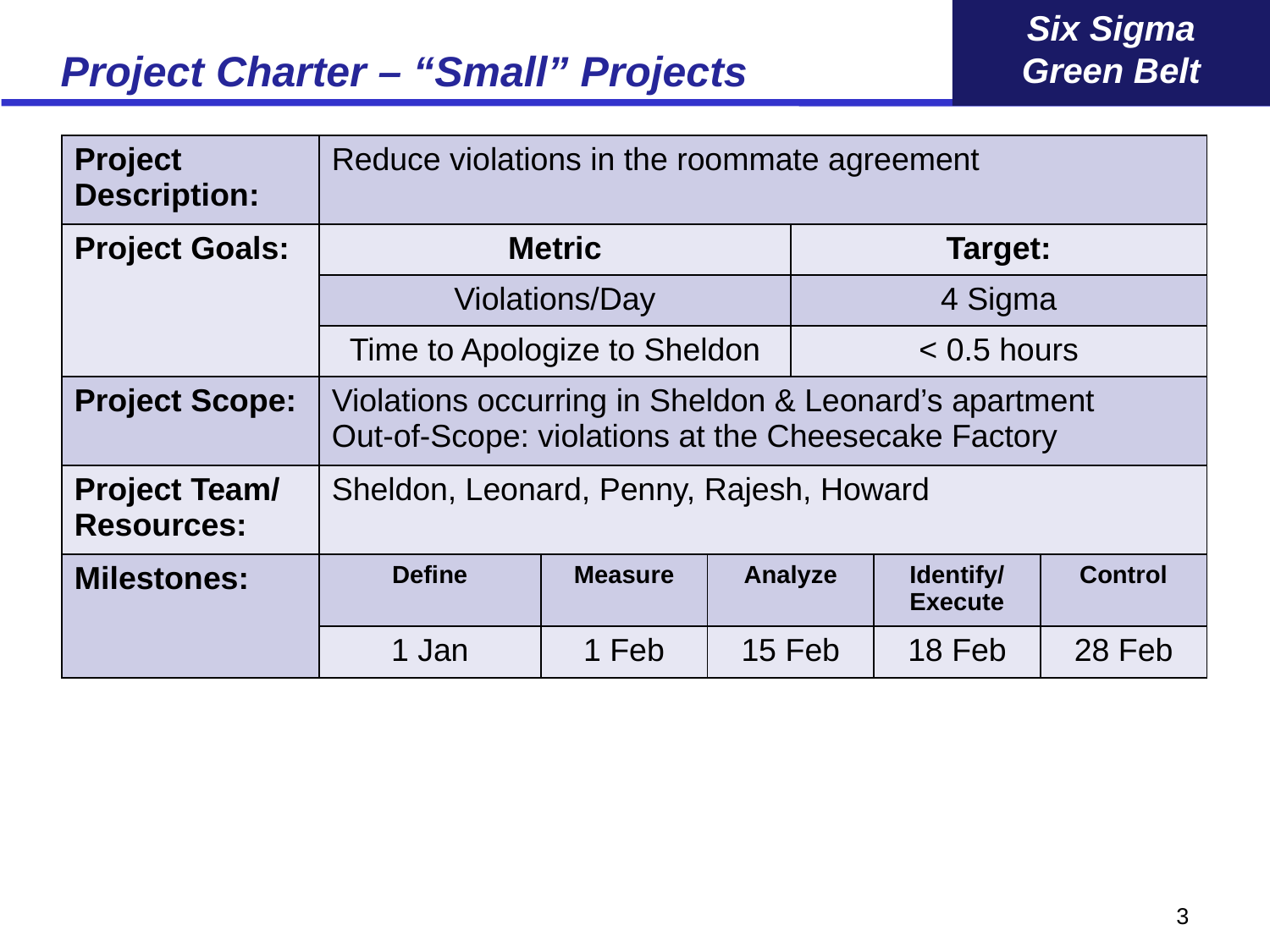

# Project Charter – “Small” Projects
| Project Description: | Reduce violations in the roommate agreement |  |  |  |  |  |
| --- | --- | --- | --- | --- | --- | --- |
| Project Goals: | Metric |  |  | Target: |  |  |
|  | Violations/Day |  |  | 4 Sigma |  |  |
|  | Time to Apologize to Sheldon |  |  | < 0.5 hours |  |  |
| Project Scope: | Violations occurring in Sheldon & Leonard’s apartment Out-of-Scope: violations at the Cheesecake Factory |  |  |  |  |  |
| Project Team/ Resources: | Sheldon, Leonard, Penny, Rajesh, Howard |  |  |  |  |  |
| Milestones: | Define | Measure | Analyze |  | Identify/ Execute | Control |
|  | 1 Jan | 1 Feb | 15 Feb |  | 18 Feb | 28 Feb |